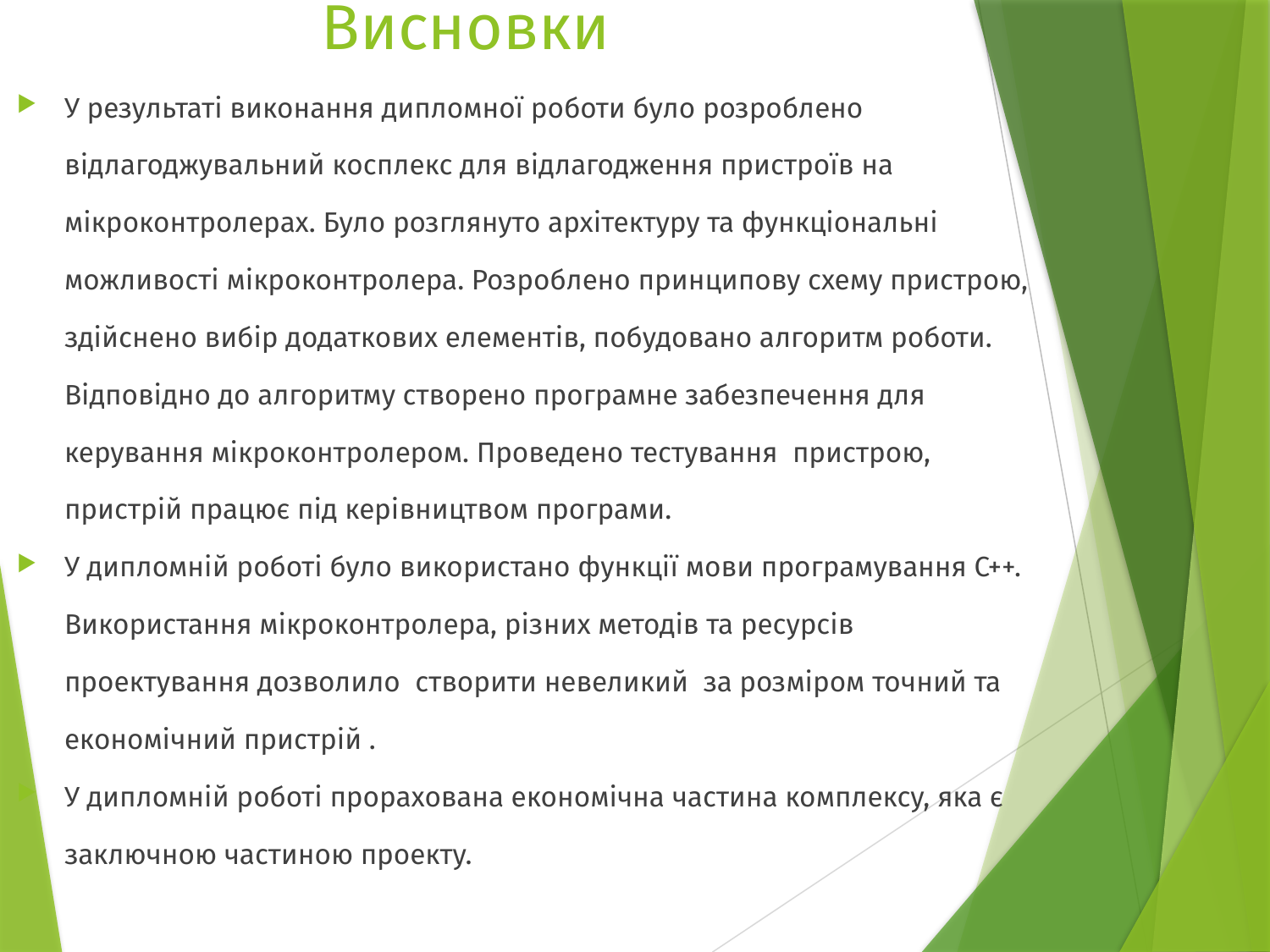

# Висновки
У результаті виконання дипломної роботи було розроблено відлагоджувальний косплекс для відлагодження пристроїв на мікроконтролерах. Було розглянуто архітектуру та функціональні можливості мікроконтролера. Розроблено принципову схему пристрою, здійснено вибір додаткових елементів, побудовано алгоритм роботи. Відповідно до алгоритму створено програмне забезпечення для керування мікроконтролером. Проведено тестування  пристрою, пристрій працює під керівництвом програми.
У дипломній роботі було використано функції мови програмування С++. Використання мікроконтролера, різних методів та ресурсів проектування дозволило  створити невеликий  за розміром точний та економічний пристрій .
У дипломній роботі прорахована економічна частина комплексу, яка є заключною частиною проекту.